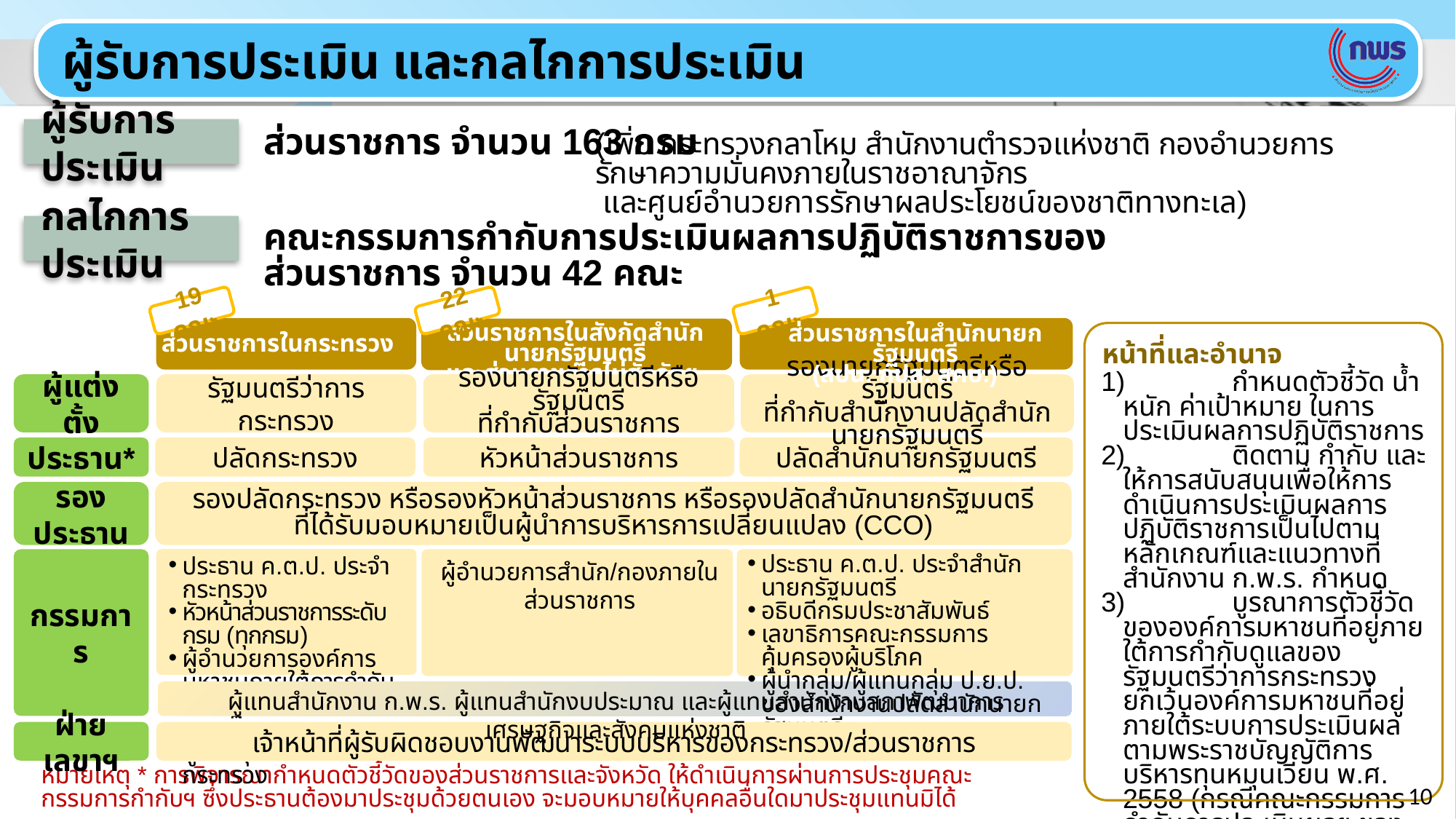

ผู้รับการประเมิน และกลไกการประเมิน
ผู้รับการประเมิน

ส่วนราชการ จำนวน 163 กรม
(เพิ่ม กระทรวงกลาโหม สำนักงานตำรวจแห่งชาติ กองอำนวยการรักษาความมั่นคงภายในราชอาณาจักร
 และศูนย์อำนวยการรักษาผลประโยชน์ของชาติทางทะเล)
กลไกการประเมิน

คณะกรรมการกำกับการประเมินผลการปฏิบัติราชการของส่วนราชการ จำนวน 42 คณะ
19 คณะ
22 คณะ
1 คณะ

ส่วนราชการในกระทรวง

ส่วนราชการในสังกัดสำนักนายกรัฐมนตรี
และส่วนราชการไม่สังกัดฯ
ส่วนราชการในสำนักนายกรัฐมนตรี
(สปน. กปส. สคบ.)
ผู้แต่งตั้ง
รัฐมนตรีว่าการกระทรวง
รองนายกรัฐมนตรีหรือรัฐมนตรี
ที่กำกับส่วนราชการ
รองนายกรัฐมนตรีหรือรัฐมนตรี
ที่กำกับสำนักงานปลัดสำนักนายกรัฐมนตรี
ประธาน*
ปลัดกระทรวง
หัวหน้าส่วนราชการ
ปลัดสำนักนายกรัฐมนตรี
รองประธาน
รองปลัดกระทรวง หรือรองหัวหน้าส่วนราชการ หรือรองปลัดสำนักนายกรัฐมนตรี
ที่ได้รับมอบหมายเป็นผู้นำการบริหารการเปลี่ยนแปลง (CCO)
ประธาน ค.ต.ป. ประจำสำนักนายกรัฐมนตรี
อธิบดีกรมประชาสัมพันธ์
เลขาธิการคณะกรรมการคุ้มครองผู้บริโภค
ผู้นำกลุ่ม/ผู้แทนกลุ่ม ป.ย.ป. ของสำนักงานปลัดสำนักนายกรัฐมนตรี

ประธาน ค.ต.ป. ประจำกระทรวง
หัวหน้าส่วนราชการระดับกรม (ทุกกรม)
ผู้อำนวยการองค์การมหาชนภายใต้การกำกับของรัฐมนตรีว่าการกระทรวง
ผู้นำกลุ่ม ป.ย.ป. กระทรวง

กรรมการ
ผู้อำนวยการสำนัก/กองภายในส่วนราชการ
ผู้แทนสำนักงาน ก.พ.ร. ผู้แทนสำนักงบประมาณ และผู้แทนสำนักงานสภาพัฒนาการเศรษฐกิจและสังคมแห่งชาติ

ฝ่ายเลขาฯ
เจ้าหน้าที่ผู้รับผิดชอบงานพัฒนาระบบบริหารของกระทรวง/ส่วนราชการ

หน้าที่และอำนาจ
1)	กำหนดตัวชี้วัด น้ำหนัก ค่าเป้าหมาย ในการประเมินผลการปฏิบัติราชการ
2)	ติดตาม กำกับ และให้การสนับสนุนเพื่อให้การดำเนินการประเมินผลการปฏิบัติราชการเป็นไปตามหลักเกณฑ์และแนวทางที่สำนักงาน ก.พ.ร. กำหนด
3)	บูรณาการตัวชี้วัดขององค์การมหาชนที่อยู่ภายใต้การกำกับดูแลของรัฐมนตรีว่าการกระทรวง ยกเว้นองค์การมหาชนที่อยู่ภายใต้ระบบการประเมินผลตามพระราชบัญญัติการบริหารทุนหมุนเวียน พ.ศ. 2558 (กรณีคณะกรรมการกำกับการประเมินผลฯ ของส่วนราชการในกระทรวง)
4)	แต่งตั้งคณะทำงาน หรือมอบหมายบุคคลอื่นใด ดำเนินการตามหน้าที่และอำนาจที่ได้รับมอบหมายตามความจำเป็นและเหมาะสม
5)	ปฏิบัติงานอื่น ๆ ตามที่ได้รับมอบหมาย
หมายเหตุ * การพิจารณากำหนดตัวชี้วัดของส่วนราชการและจังหวัด ให้ดำเนินการผ่านการประชุมคณะกรรมการกำกับฯ ซึ่งประธานต้องมาประชุมด้วยตนเอง จะมอบหมายให้บุคคลอื่นใดมาประชุมแทนมิได้
10